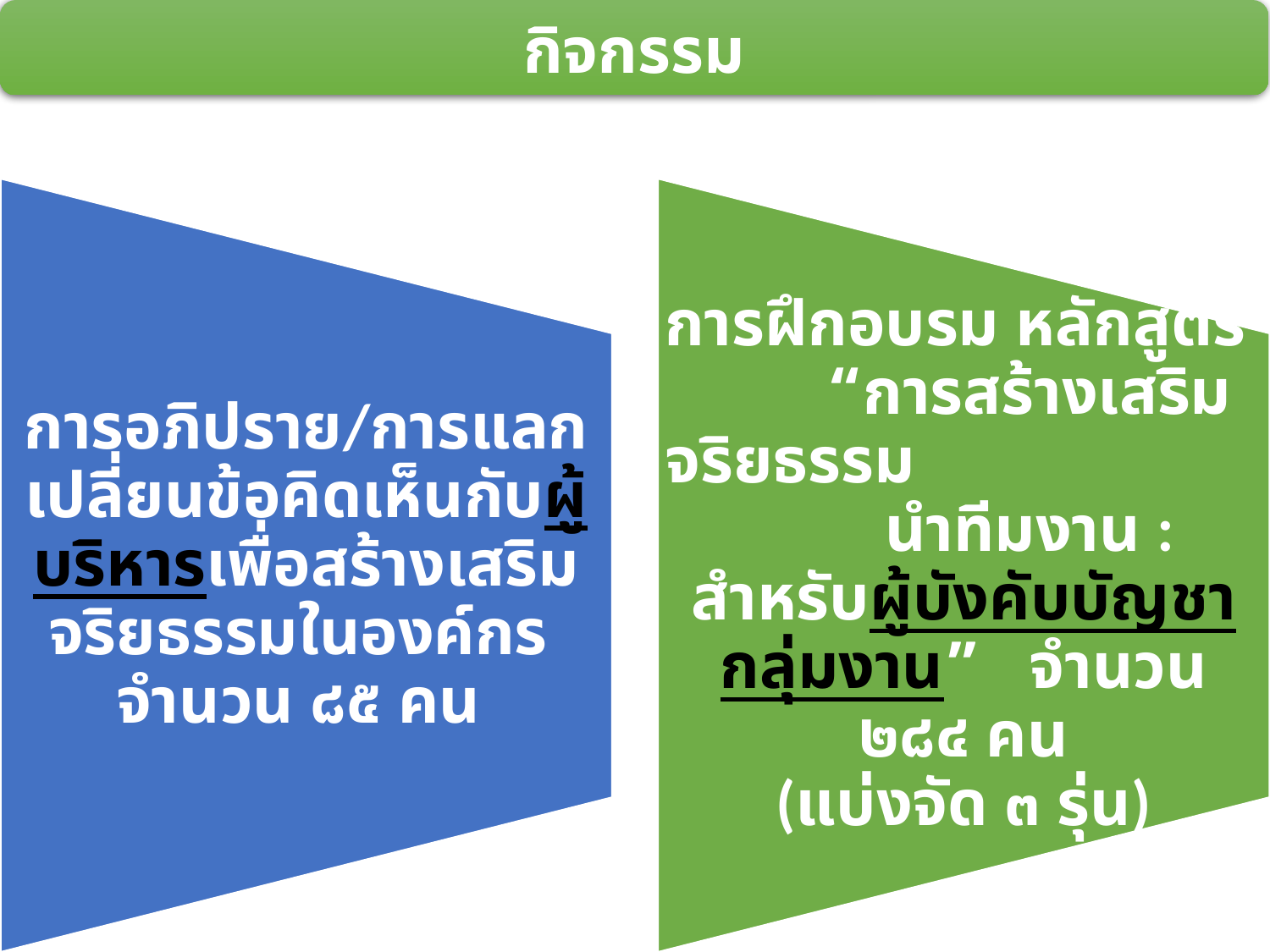

กิจกรรม
การอภิปราย/การแลกเปลี่ยนข้อคิดเห็นกับผู้บริหารเพื่อสร้างเสริมจริยธรรมในองค์กร
จำนวน ๘๕ คน
การฝึกอบรม หลักสูตร          “การสร้างเสริมจริยธรรม                              นำทีมงาน : สำหรับผู้บังคับบัญชากลุ่มงาน”   จำนวน ๒๘๔ คน
(แบ่งจัด ๓ รุ่น)